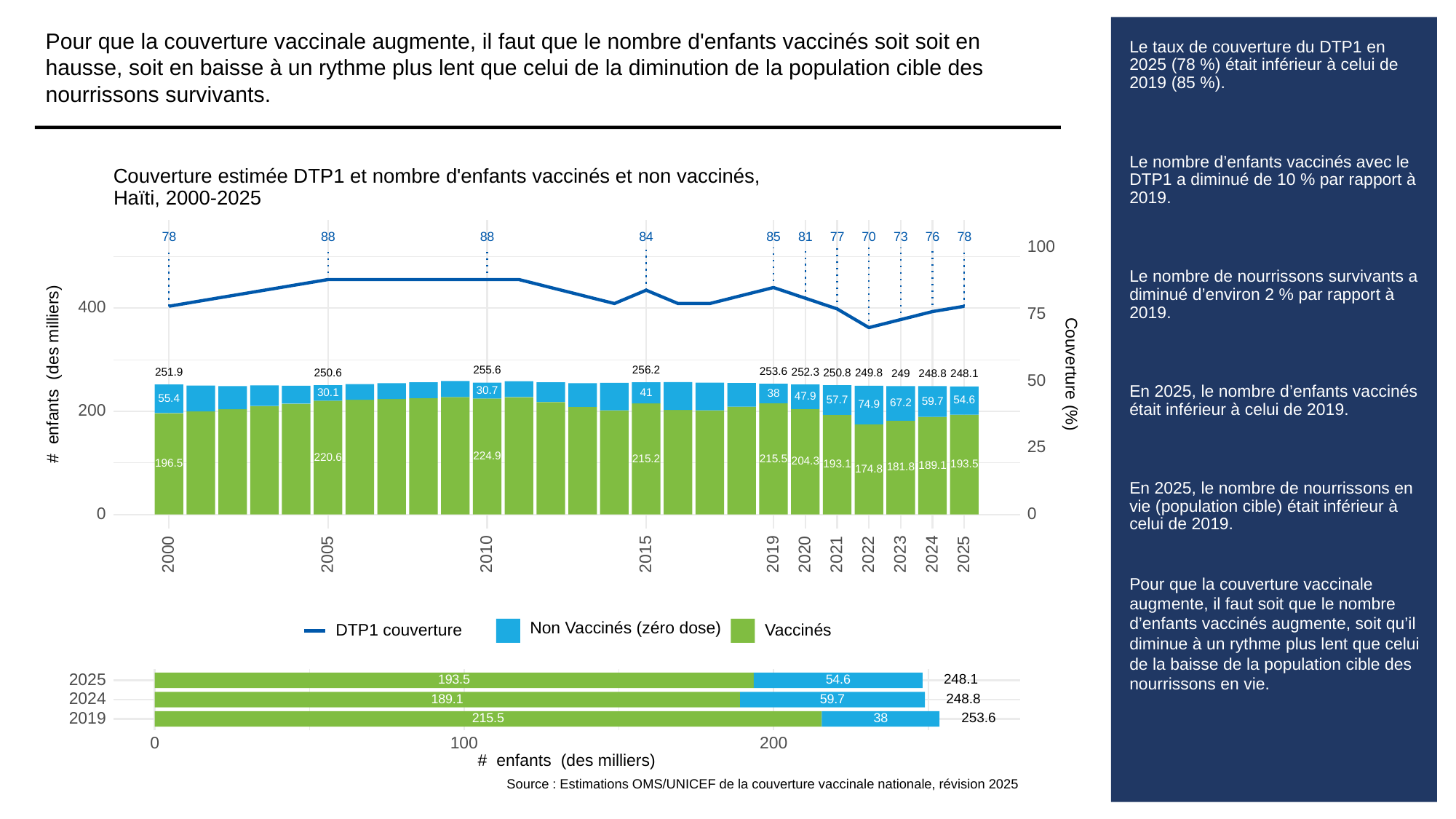

Pour que la couverture vaccinale augmente, il faut que le nombre d'enfants vaccinés soit soit en hausse, soit en baisse à un rythme plus lent que celui de la diminution de la population cible des nourrissons survivants.
# Le taux de couverture du DTP1 en 2025 (78 %) était inférieur à celui de 2019 (85 %).

Le nombre d’enfants vaccinés avec le DTP1 a diminué de 10 % par rapport à 2019.

Le nombre de nourrissons survivants a diminué d’environ 2 % par rapport à 2019.

En 2025, le nombre d’enfants vaccinés était inférieur à celui de 2019.

En 2025, le nombre de nourrissons en vie (population cible) était inférieur à celui de 2019.

Pour que la couverture vaccinale augmente, il faut soit que le nombre d’enfants vaccinés augmente, soit qu’il diminue à un rythme plus lent que celui de la baisse de la population cible des nourrissons en vie.

Couverture estimée DTP1 et nombre d'enfants vaccinés et non vaccinés,
Haïti, 2000-2025

73
78
88
88
84
85
81
70
76
78
77
100

400

75

256.2
255.6
#  enfants  (des milliers)
Couverture (%)
253.6
252.3
251.9
250.8
250.6
249.8
249
248.8
248.1
50

30.7

30.1
41
38
47.9
55.4
57.7
54.6

59.7

67.2

74.9

200

25
224.9
220.6
215.5
215.2
204.3
196.5
193.5
193.1
189.1

181.8
174.8
0
0

2023
2000
2005
2010
2015
2019
2020
2021
2022
2024
2025

Non Vaccinés (zéro dose)
Vaccinés
DTP1 couverture

2025
248.1
193.5
54.6

2024
248.8
189.1
59.7

2019
253.6
38
215.5

0
100
200
#  enfants  (des milliers)
Source : Estimations OMS/UNICEF de la couverture vaccinale nationale, révision 2025